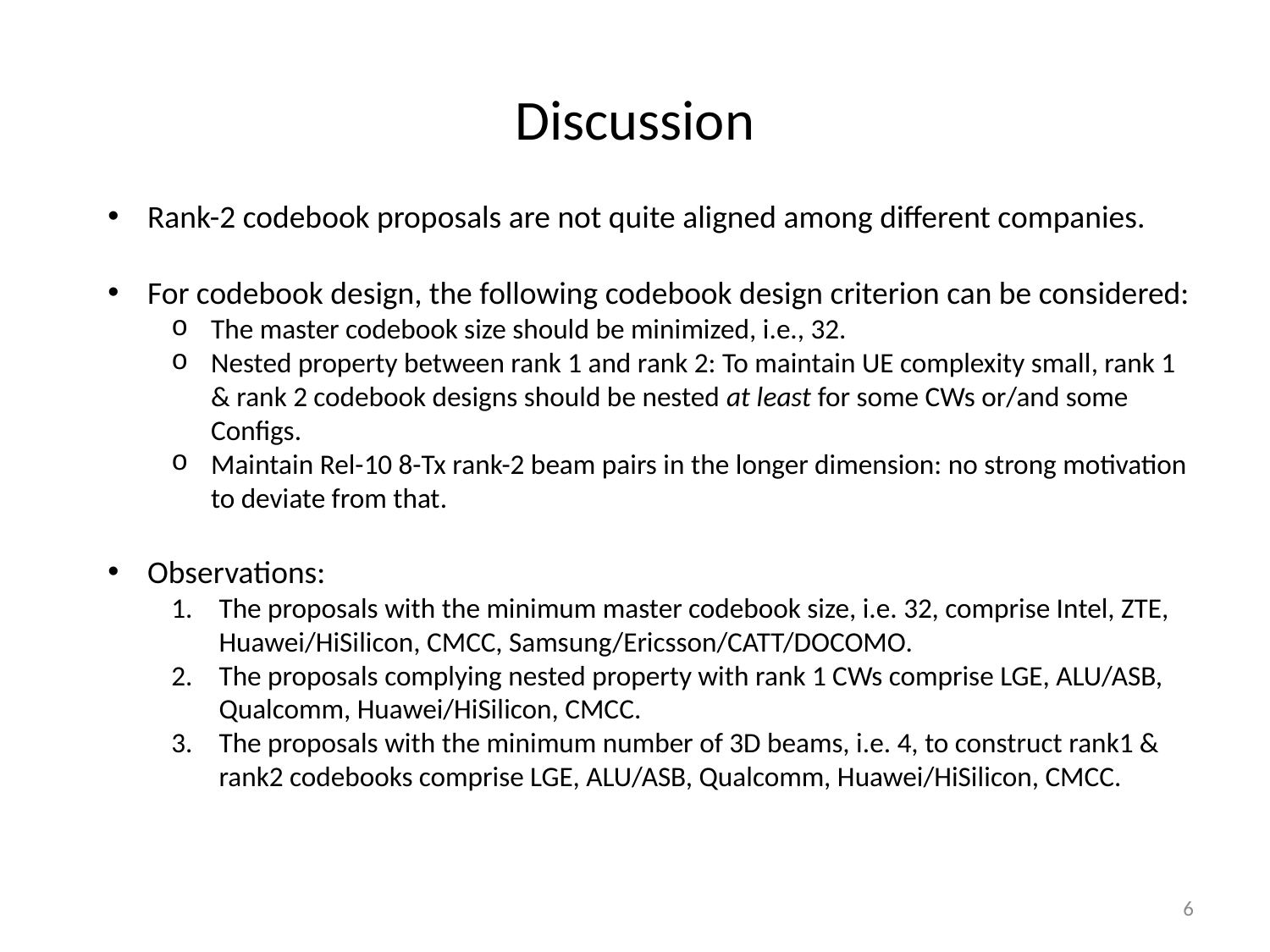

# Discussion
Rank-2 codebook proposals are not quite aligned among different companies.

For codebook design, the following codebook design criterion can be considered:
The master codebook size should be minimized, i.e., 32.
Nested property between rank 1 and rank 2: To maintain UE complexity small, rank 1 & rank 2 codebook designs should be nested at least for some CWs or/and some Configs.
Maintain Rel-10 8-Tx rank-2 beam pairs in the longer dimension: no strong motivation to deviate from that.

Observations:
The proposals with the minimum master codebook size, i.e. 32, comprise Intel, ZTE, Huawei/HiSilicon, CMCC, Samsung/Ericsson/CATT/DOCOMO.
The proposals complying nested property with rank 1 CWs comprise LGE, ALU/ASB, Qualcomm, Huawei/HiSilicon, CMCC.
The proposals with the minimum number of 3D beams, i.e. 4, to construct rank1 & rank2 codebooks comprise LGE, ALU/ASB, Qualcomm, Huawei/HiSilicon, CMCC.

6